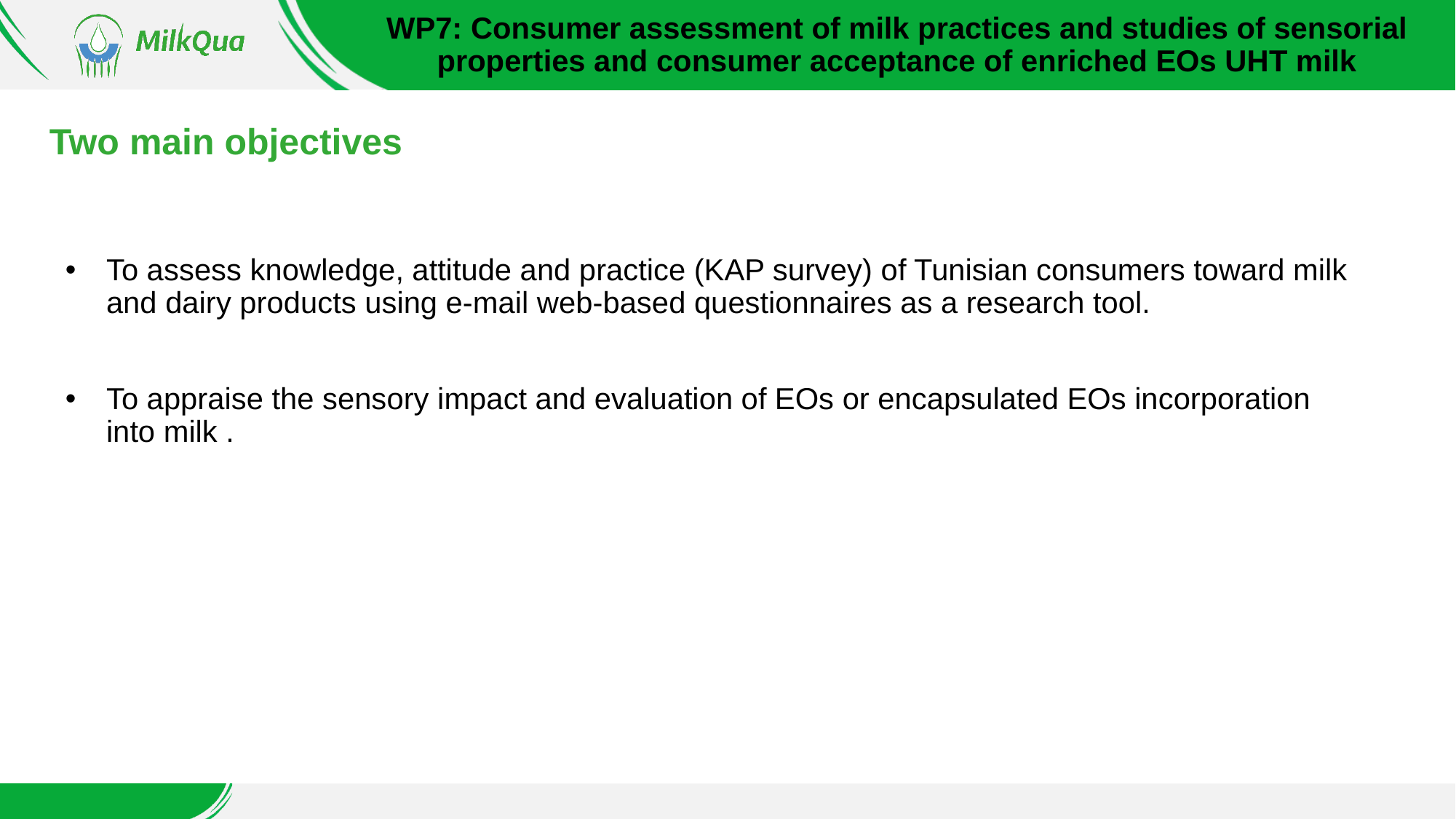

WP7: Consumer assessment of milk practices and studies of sensorial properties and consumer acceptance of enriched EOs UHT milk
# Two main objectives
To assess knowledge, attitude and practice (KAP survey) of Tunisian consumers toward milk and dairy products using e-mail web-based questionnaires as a research tool.

To appraise the sensory impact and evaluation of EOs or encapsulated EOs incorporation into milk .